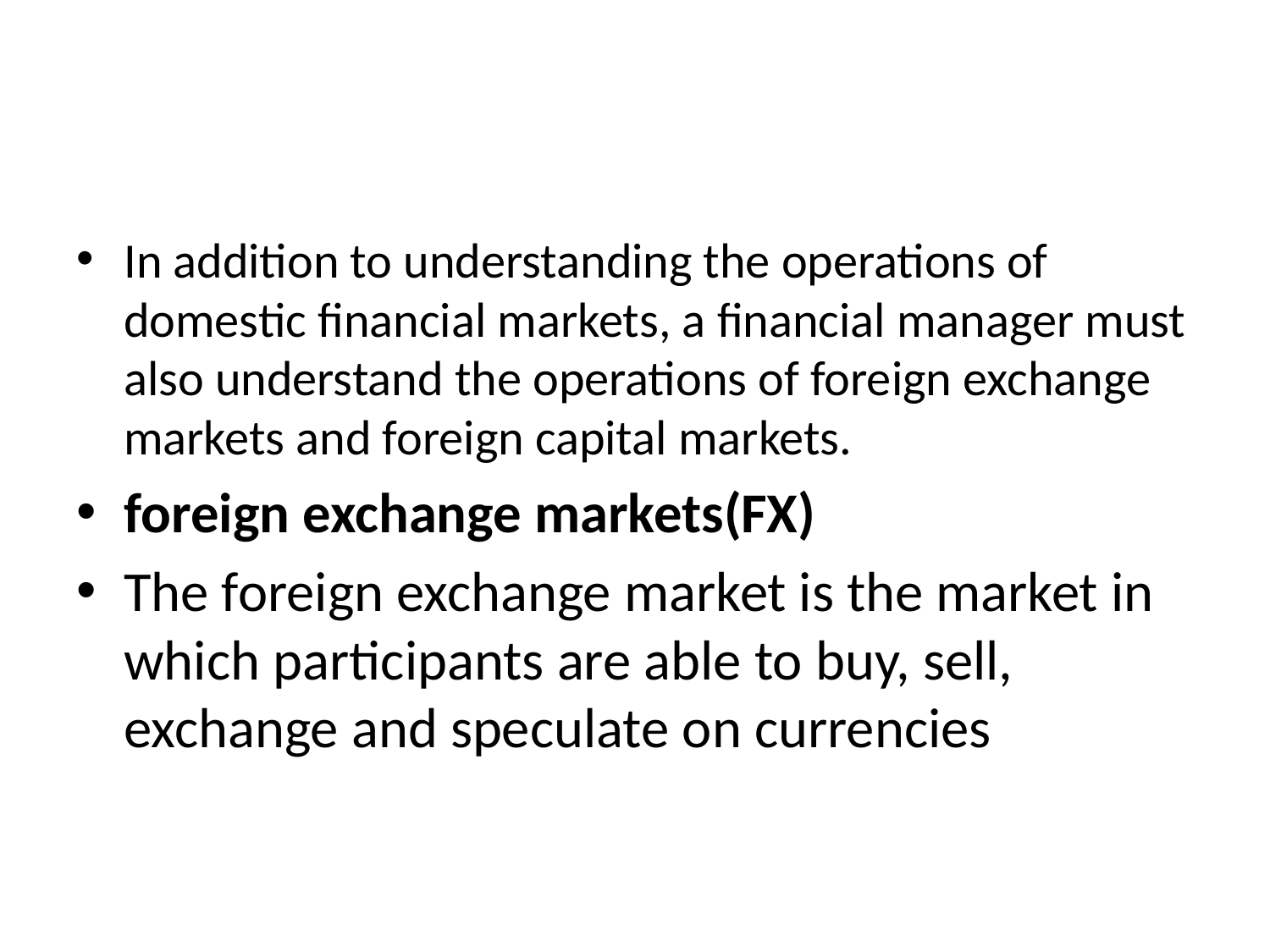

#
In addition to understanding the operations of domestic financial markets, a financial manager must also understand the operations of foreign exchange markets and foreign capital markets.
foreign exchange markets(FX)
The foreign exchange market is the market in which participants are able to buy, sell, exchange and speculate on currencies